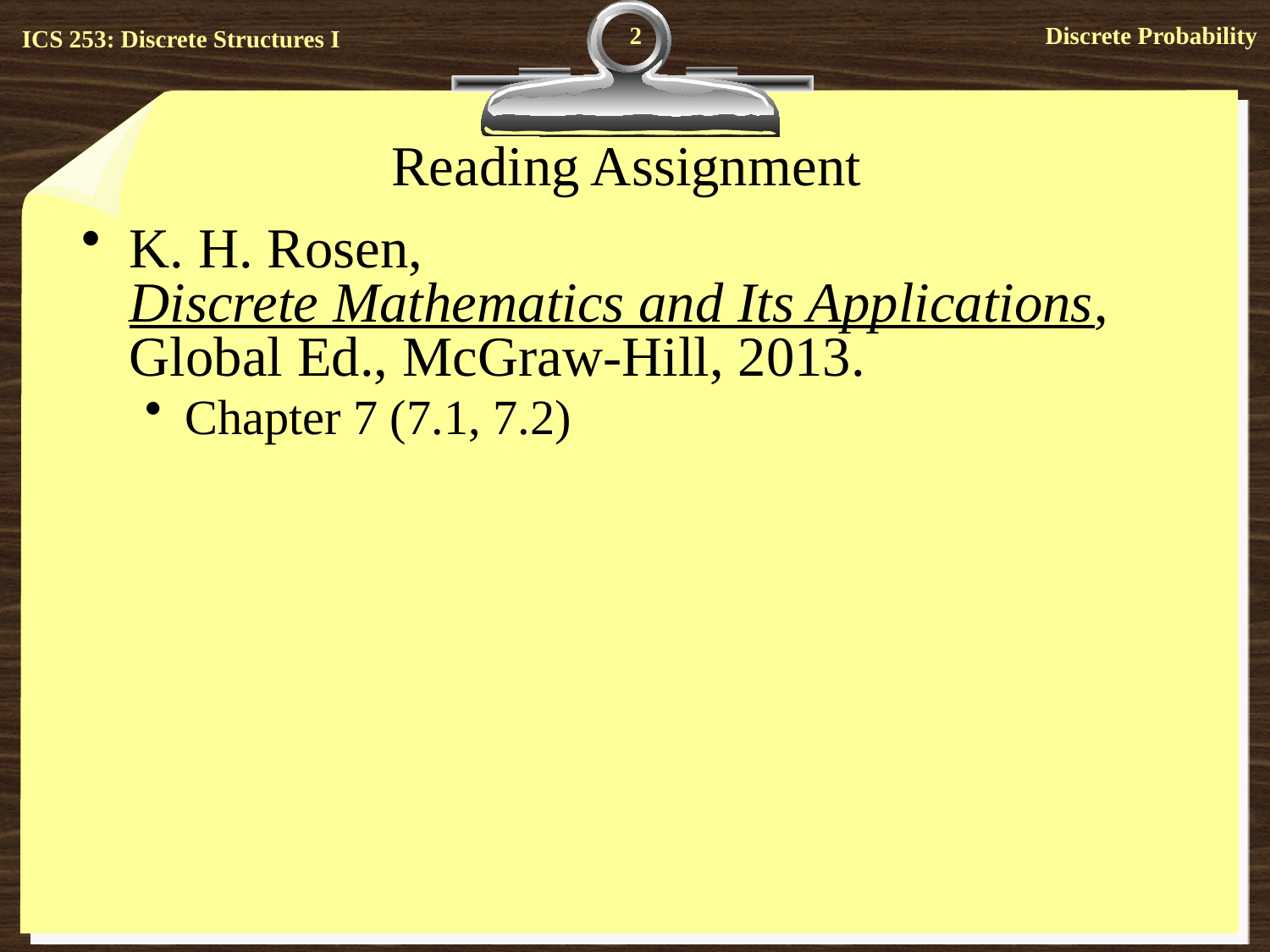

2
# Reading Assignment
K. H. Rosen, Discrete Mathematics and Its Applications, Global Ed., McGraw-Hill, 2013.
Chapter 7 (7.1, 7.2)